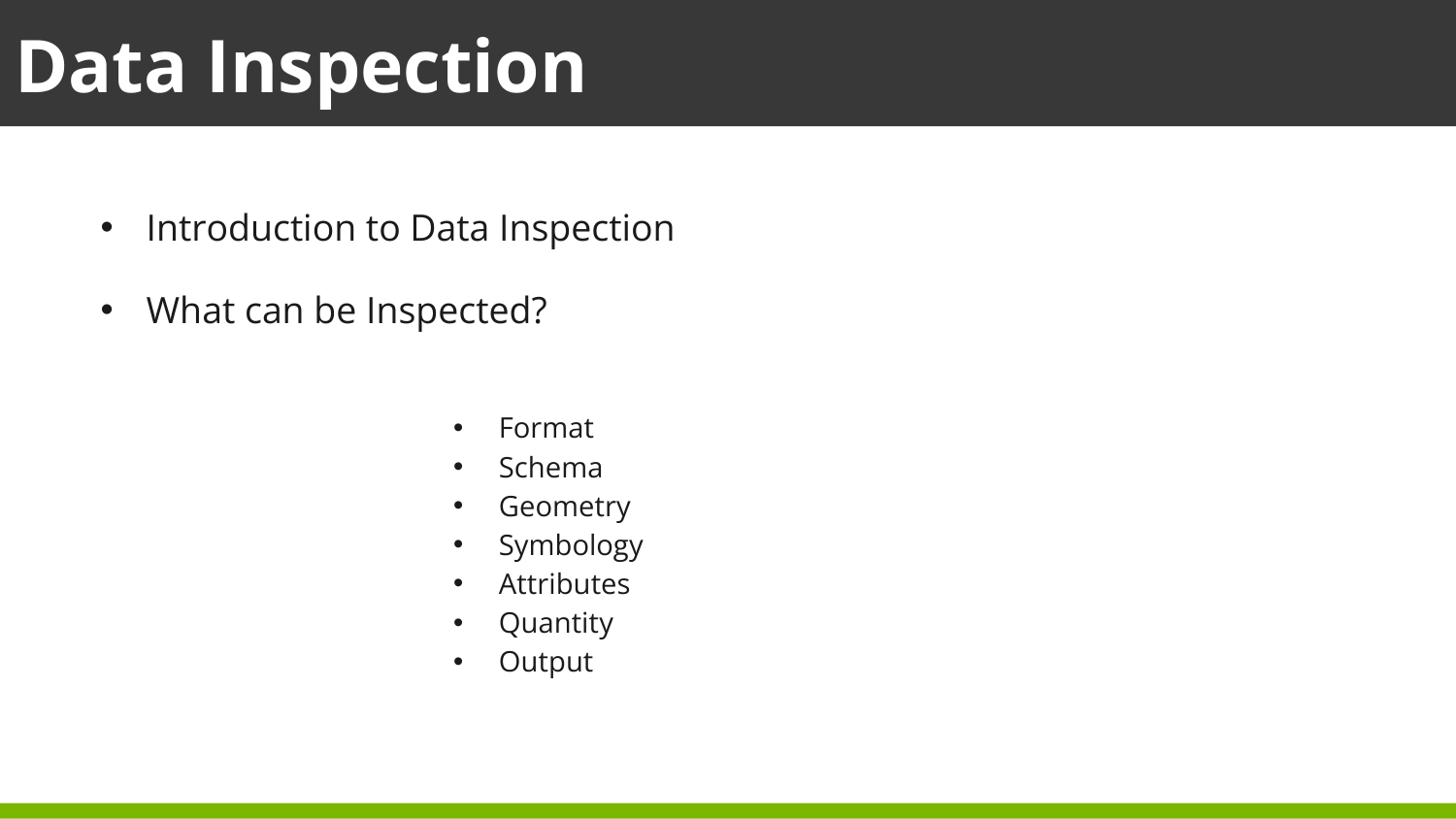

Data Inspection
Introduction to Data Inspection
What can be Inspected?
Format
Schema
Geometry
Symbology
Attributes
Quantity
Output